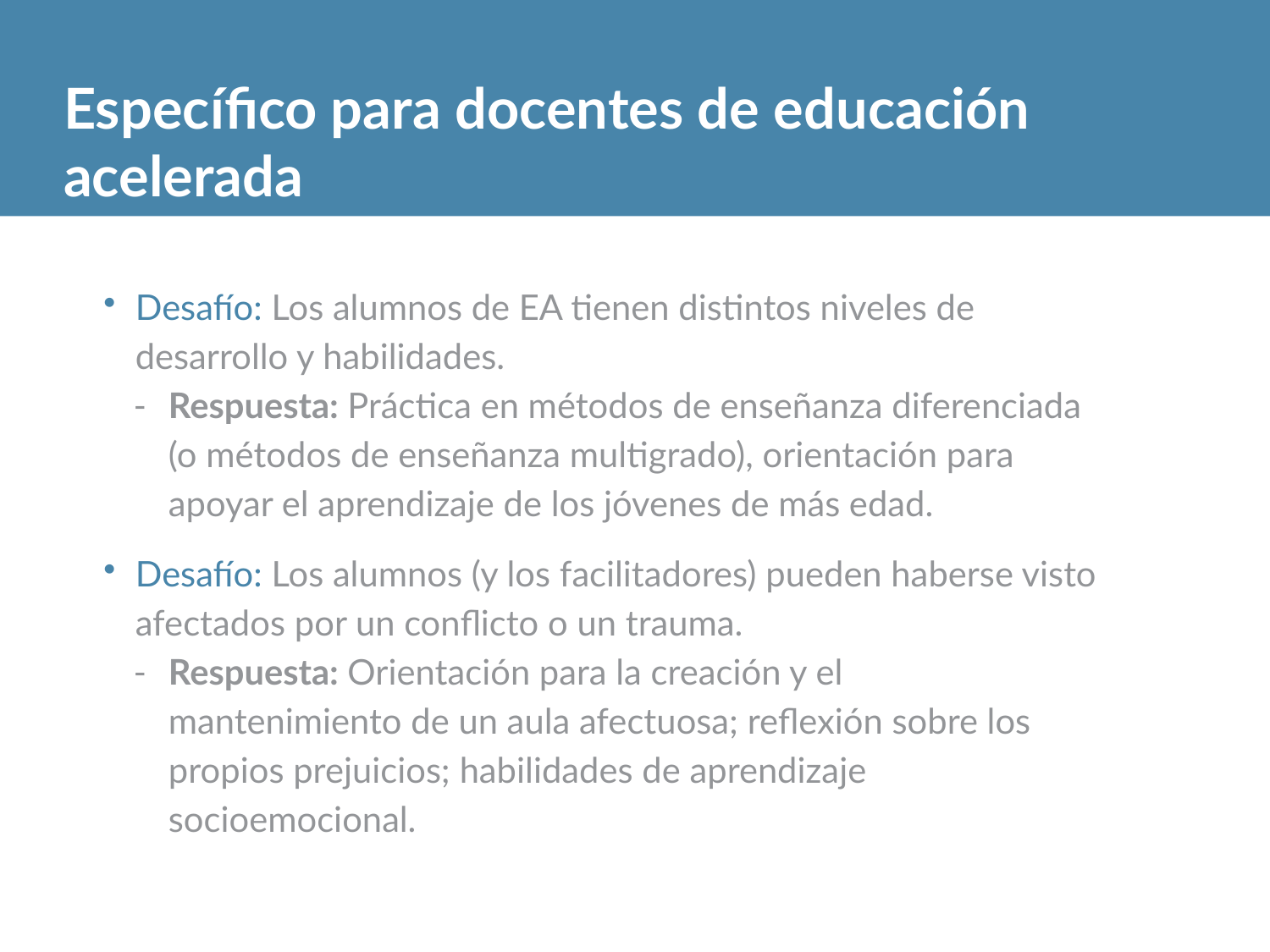

# Específico para docentes de educación acelerada
Desafío: Los alumnos de EA tienen distintos niveles de desarrollo y habilidades.
Respuesta: Práctica en métodos de enseñanza diferenciada (o métodos de enseñanza multigrado), orientación para apoyar el aprendizaje de los jóvenes de más edad.
Desafío: Los alumnos (y los facilitadores) pueden haberse visto afectados por un conflicto o un trauma.
Respuesta: Orientación para la creación y el mantenimiento de un aula afectuosa; reflexión sobre los propios prejuicios; habilidades de aprendizaje socioemocional.